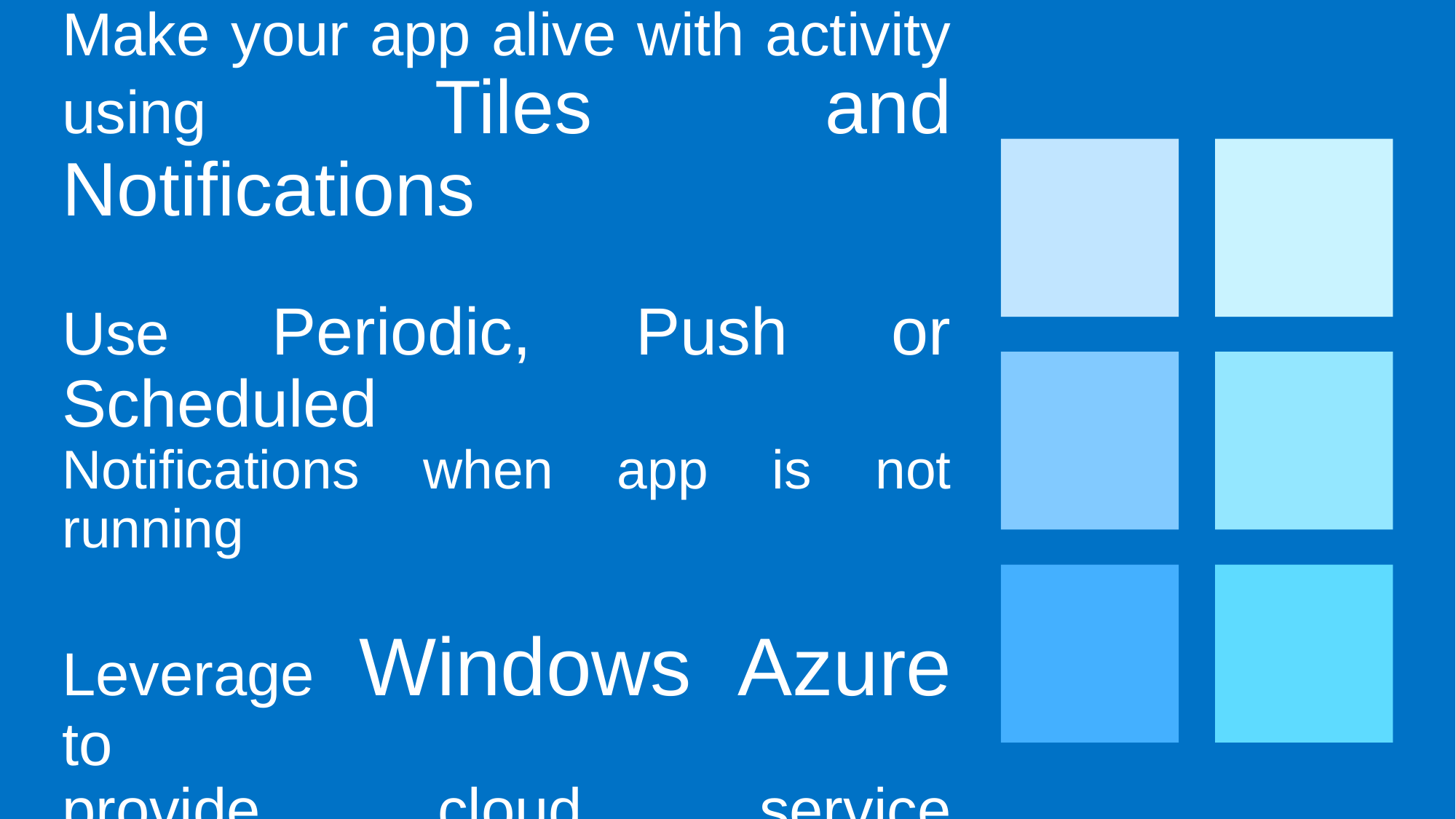

# Make your app alive with activity using Tiles and Notifications Use Periodic, Push or Scheduled Notifications when app is not running Leverage Windows Azure to provide cloud service infrastructure